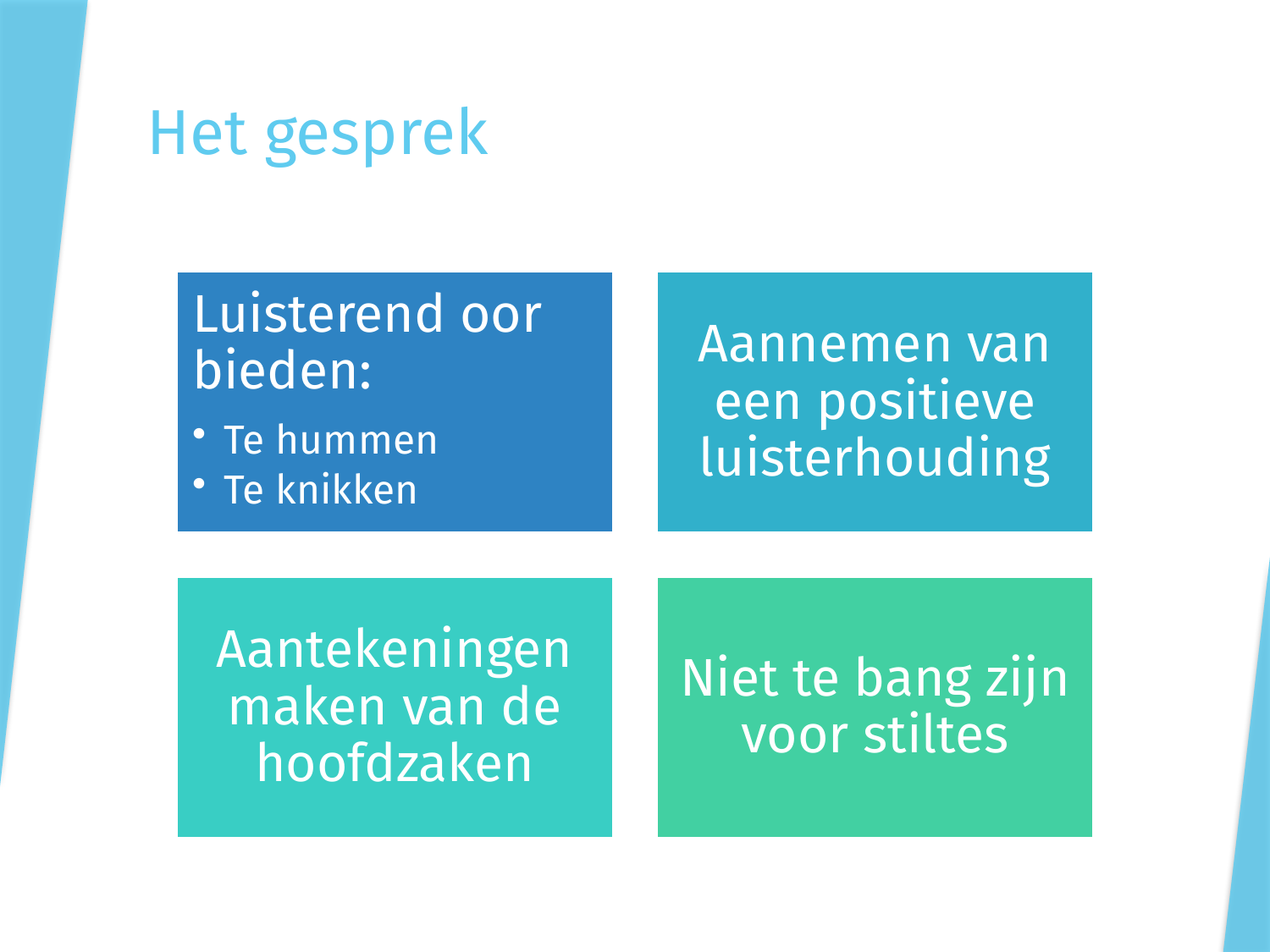

# Het gesprek
Luisterend oor bieden:
Te hummen
Te knikken
Aannemen van een positieve luisterhouding
Aantekeningen maken van de hoofdzaken
Niet te bang zijn voor stiltes